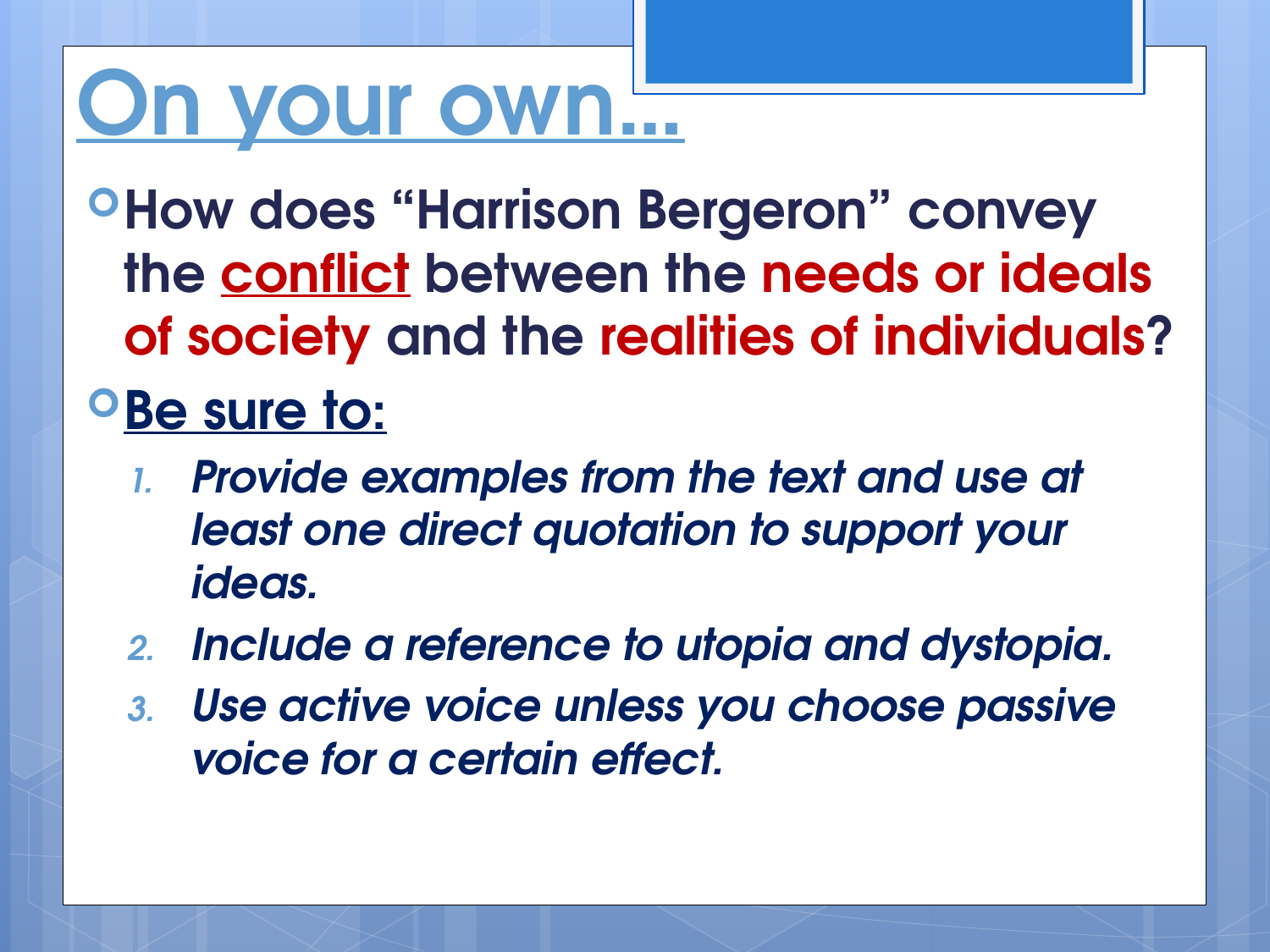

# On your own…
How does “Harrison Bergeron” convey the conflict between the needs or ideals of society and the realities of individuals?
Be sure to:
Provide examples from the text and use at least one direct quotation to support your ideas.
Include a reference to utopia and dystopia.
Use active voice unless you choose passive voice for a certain effect.